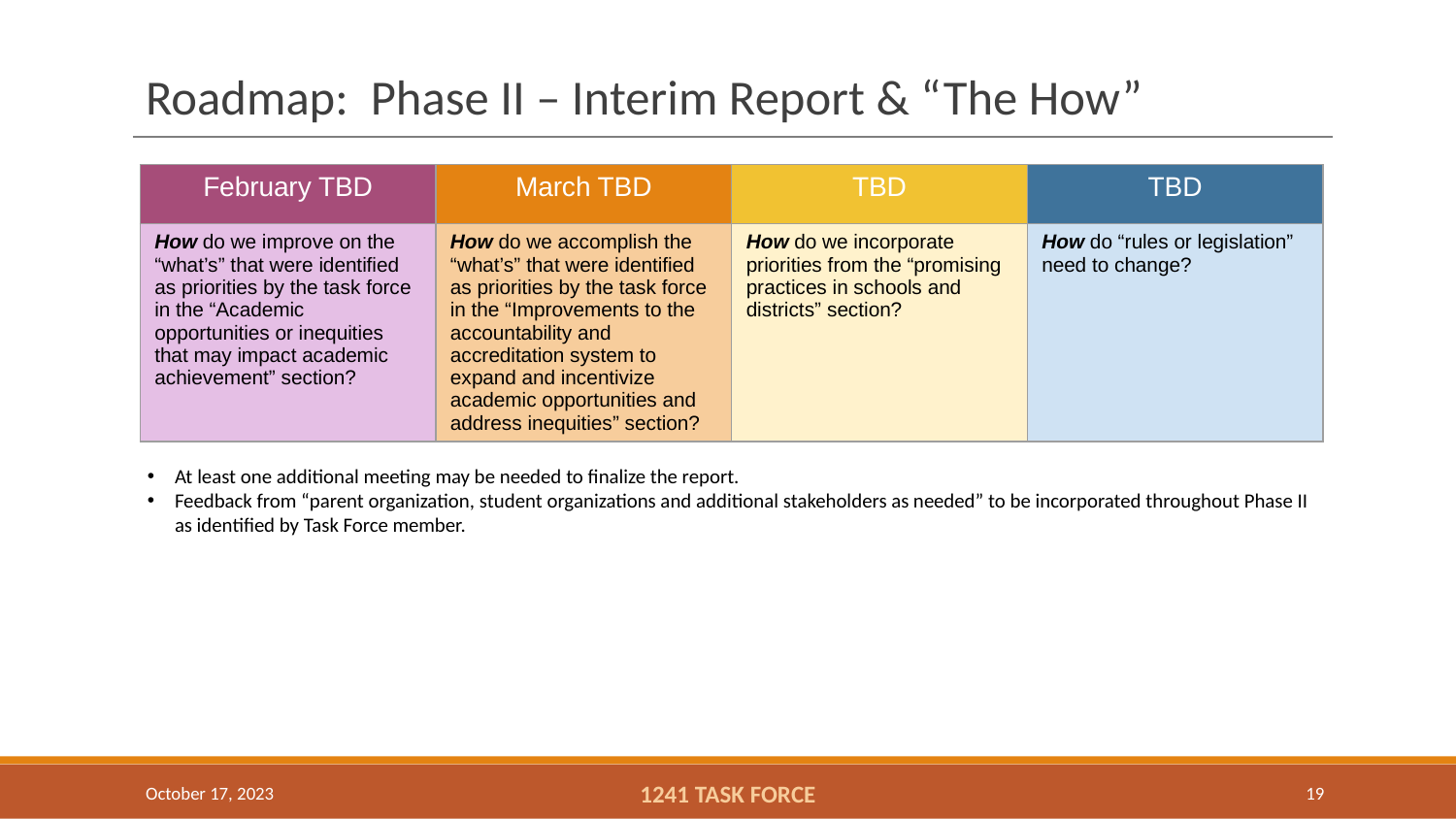

# Roadmap:  Phase II – Interim Report & “The How”
| February TBD | March TBD | TBD | TBD |
| --- | --- | --- | --- |
| How do we improve on the “what’s” that were identified as priorities by the task force in the “Academic opportunities or inequities that may impact academic achievement” section? | How do we accomplish the “what’s” that were identified as priorities by the task force in the “Improvements to the accountability and accreditation system to expand and incentivize academic opportunities and address inequities” section? | How do we incorporate priorities from the “promising practices in schools and districts” section? | How do “rules or legislation” need to change? |
At least one additional meeting may be needed to finalize the report.
Feedback from “parent organization, student organizations and additional stakeholders as needed” to be incorporated throughout Phase II as identified by Task Force member.
October 17, 2023
1241 TASK FORCE
19